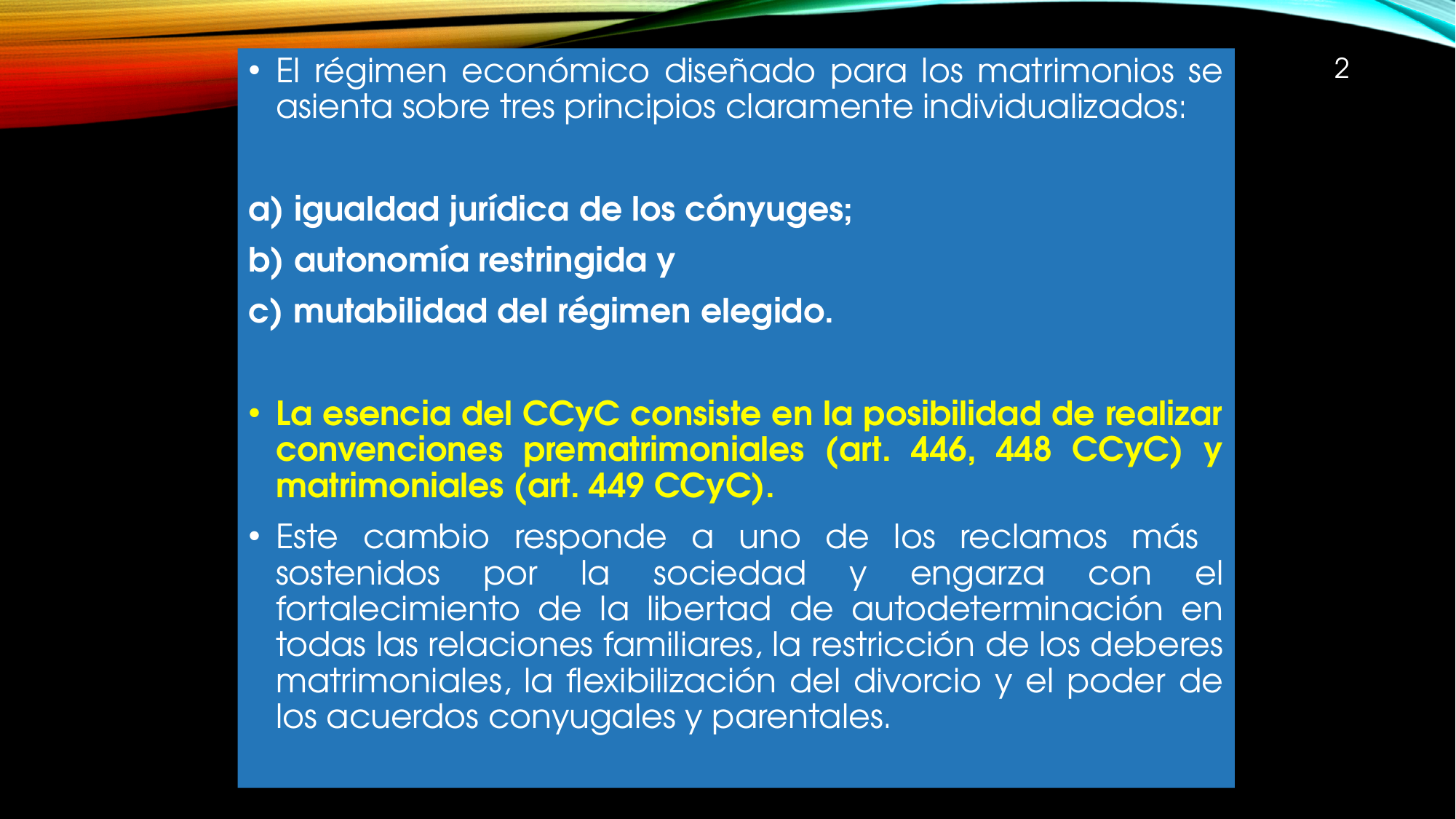

2
El régimen económico diseñado para los matrimonios se asienta sobre tres principios claramente individualizados:

a) igualdad jurídica de los cónyuges;
b) autonomía restringida y
c) mutabilidad del régimen elegido.

La esencia del CCyC consiste en la posibilidad de realizar convenciones prematrimoniales (art. 446, 448 CCyC) y matrimoniales (art. 449 CCyC).
Este cambio responde a uno de los reclamos más  sostenidos por la sociedad y engarza con el fortalecimiento de la libertad de autodeterminación en todas las relaciones familiares, la restricción de los deberes matrimoniales, la flexibilización del divorcio y el poder de los acuerdos conyugales y parentales.